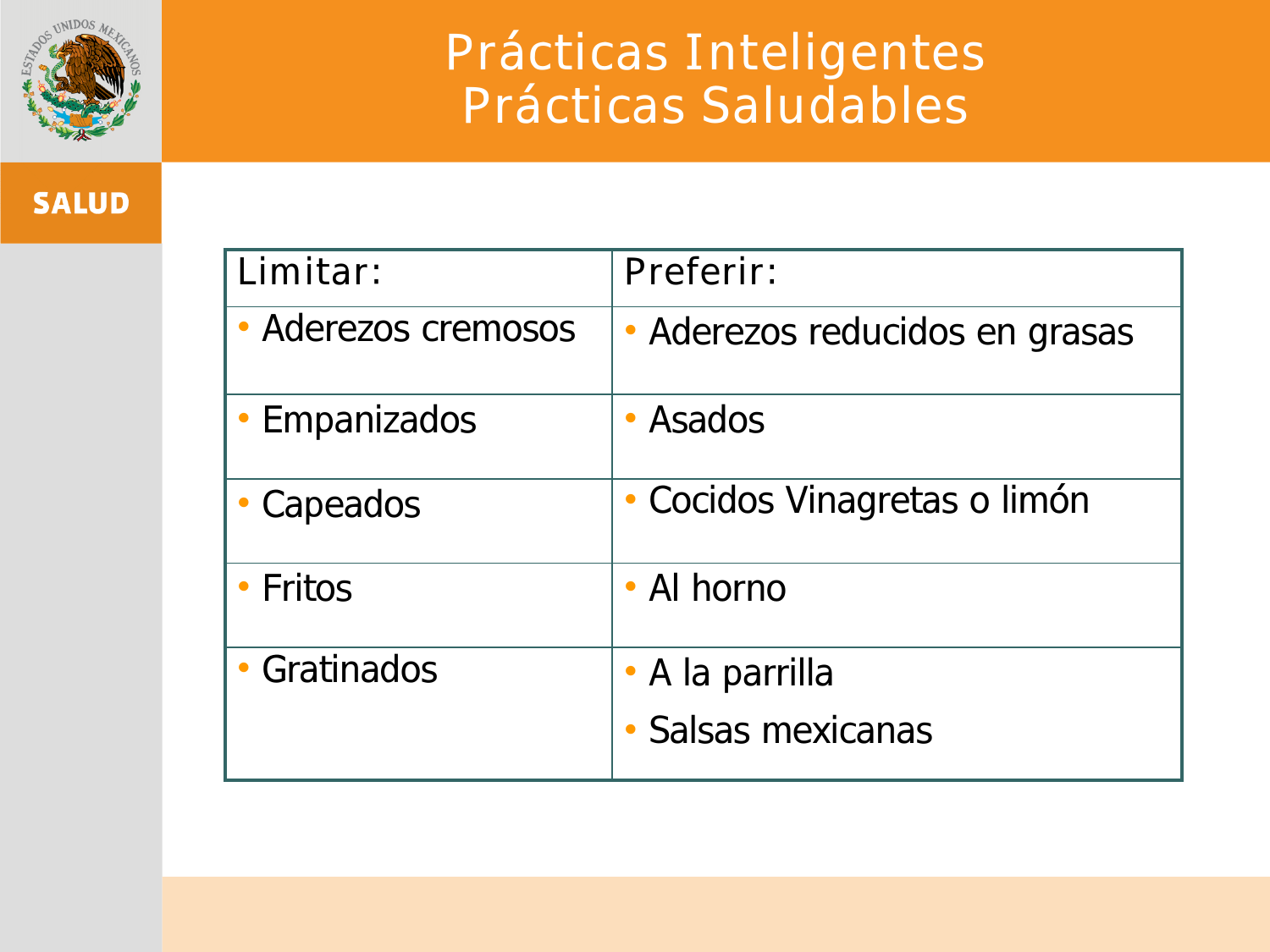

Prácticas Inteligentes
Prácticas Saludables
| Limitar: | Preferir: |
| --- | --- |
| Aderezos cremosos | Aderezos reducidos en grasas |
| Empanizados | Asados |
| Capeados | Cocidos Vinagretas o limón |
| Fritos | Al horno |
| Gratinados | A la parrilla Salsas mexicanas |